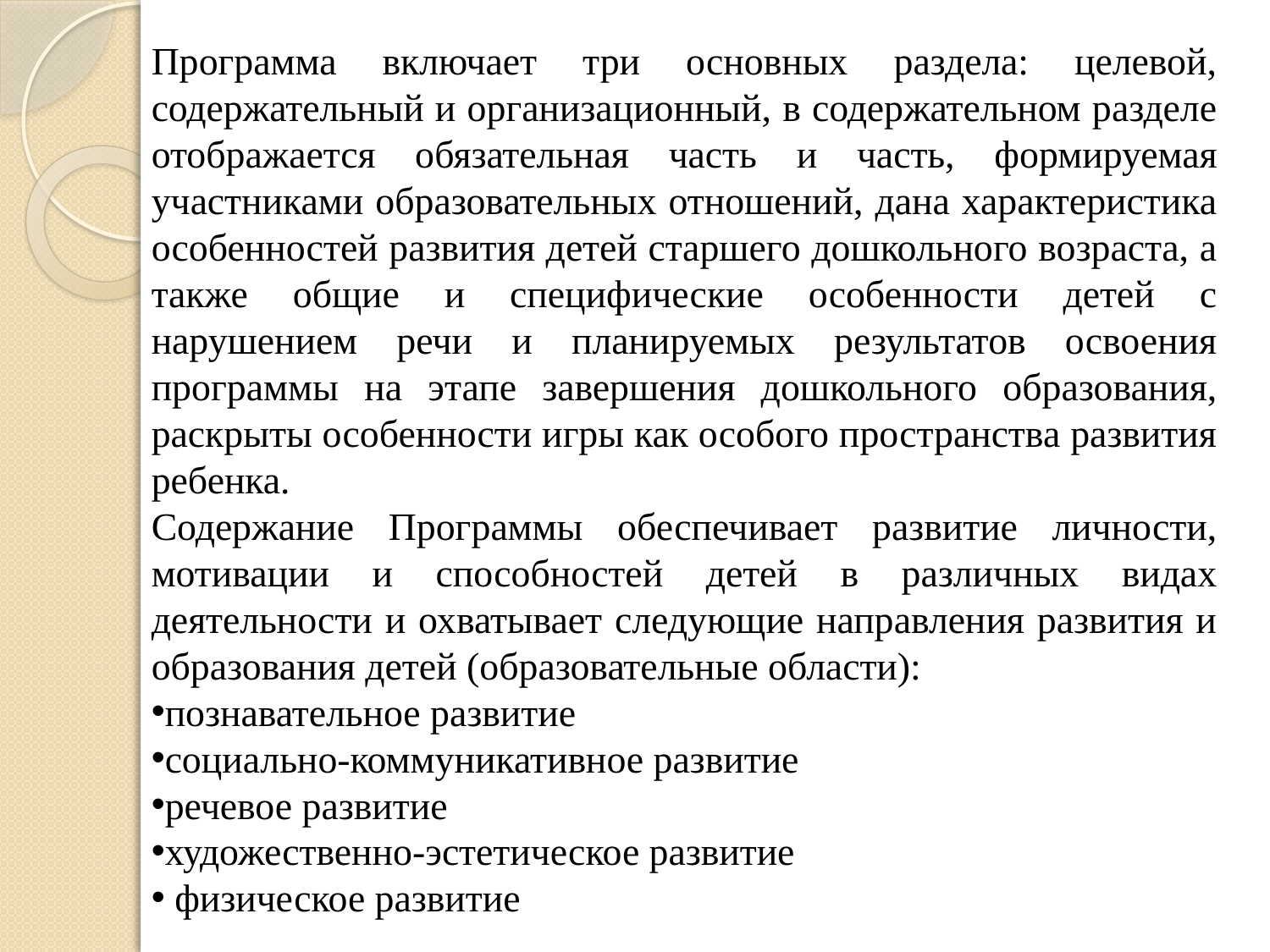

Программа включает три основных раздела: целевой, содержательный и организационный, в содержательном разделе отображается обязательная часть и часть, формируемая участниками образовательных отношений, дана характеристика особенностей развития детей старшего дошкольного возраста, а также общие и специфические особенности детей с нарушением речи и планируемых результатов освоения программы на этапе завершения дошкольного образования, раскрыты особенности игры как особого пространства развития ребенка.
Содержание Программы обеспечивает развитие личности, мотивации и способностей детей в различных видах деятельности и охватывает следующие направления развития и образования детей (образовательные области):
познавательное развитие
социально-коммуникативное развитие
речевое развитие
художественно-эстетическое развитие
 физическое развитие